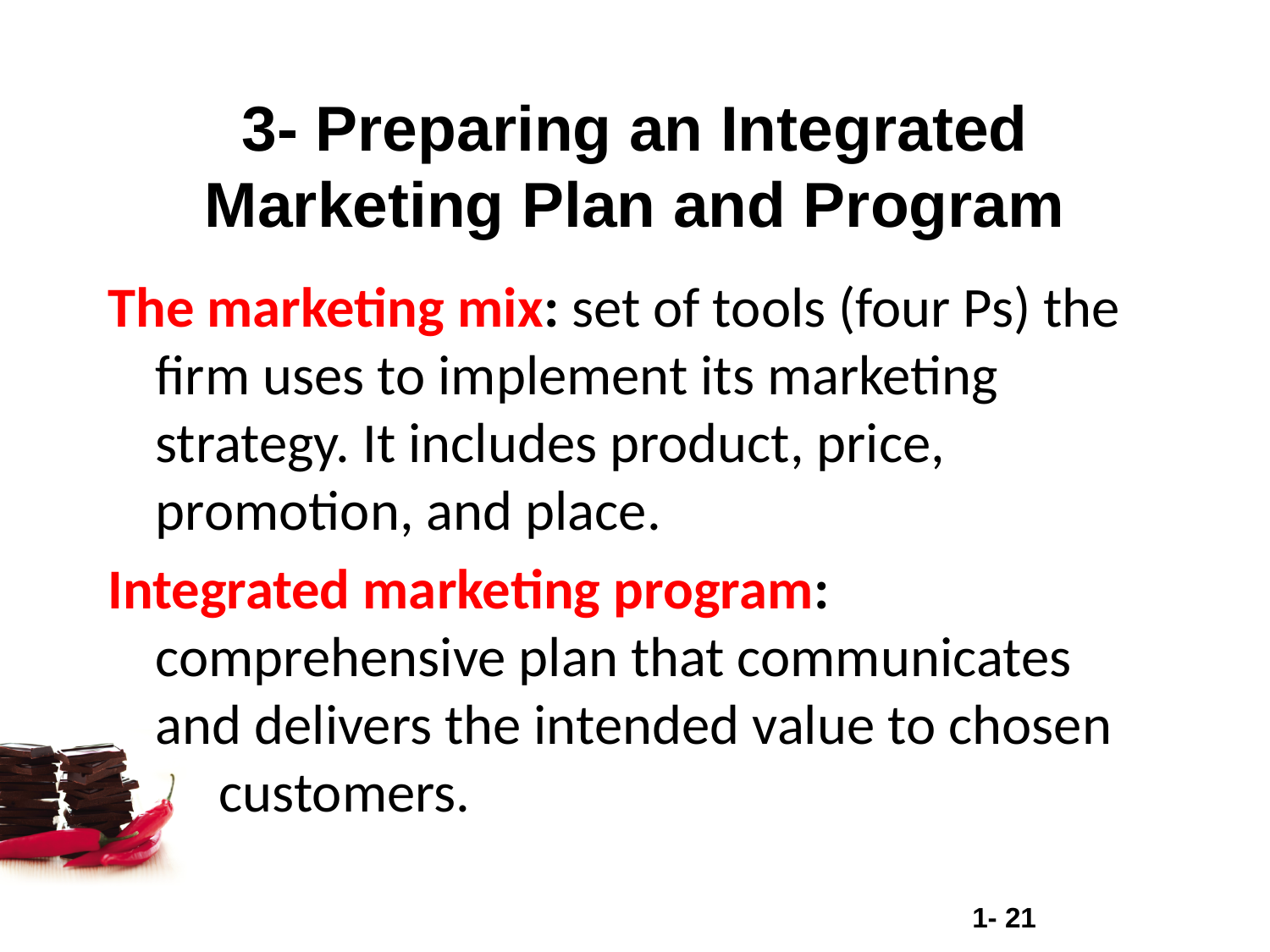

# 3- Preparing an Integrated Marketing Plan and Program
The marketing mix: set of tools (four Ps) the firm uses to implement its marketing strategy. It includes product, price, promotion, and place.
Integrated marketing program: comprehensive plan that communicates and delivers the intended value to chosen         customers.